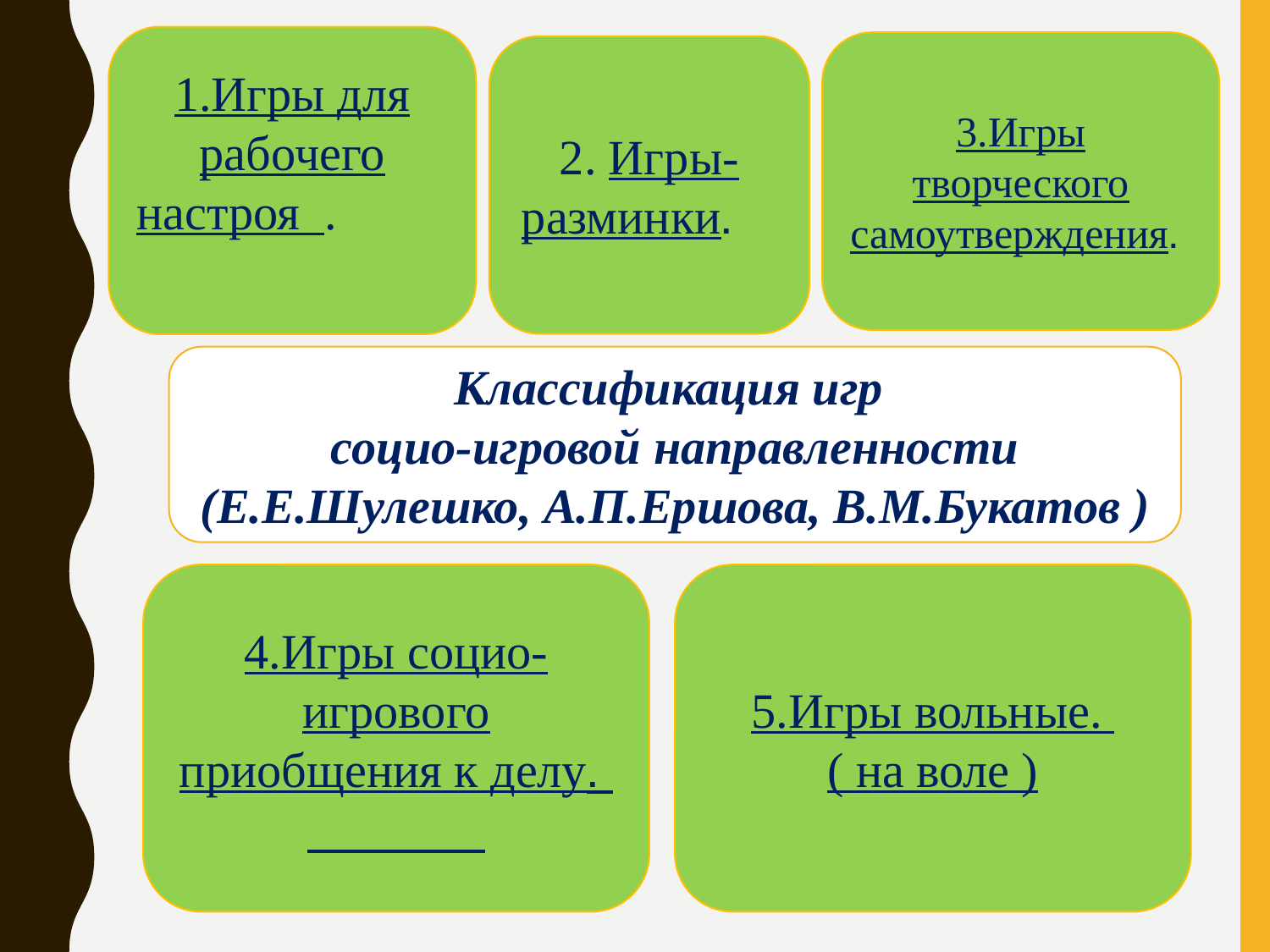

1.Игры для рабочего настроя  .
3.Игры творческого самоутверждения.
2. Игры- разминки.
Классификация игр
социо-игровой направленности
(Е.Е.Шулешко, А.П.Ершова, В.М.Букатов )
5.Игры вольные.
( на воле )
4.Игры социо- игрового приобщения к делу.